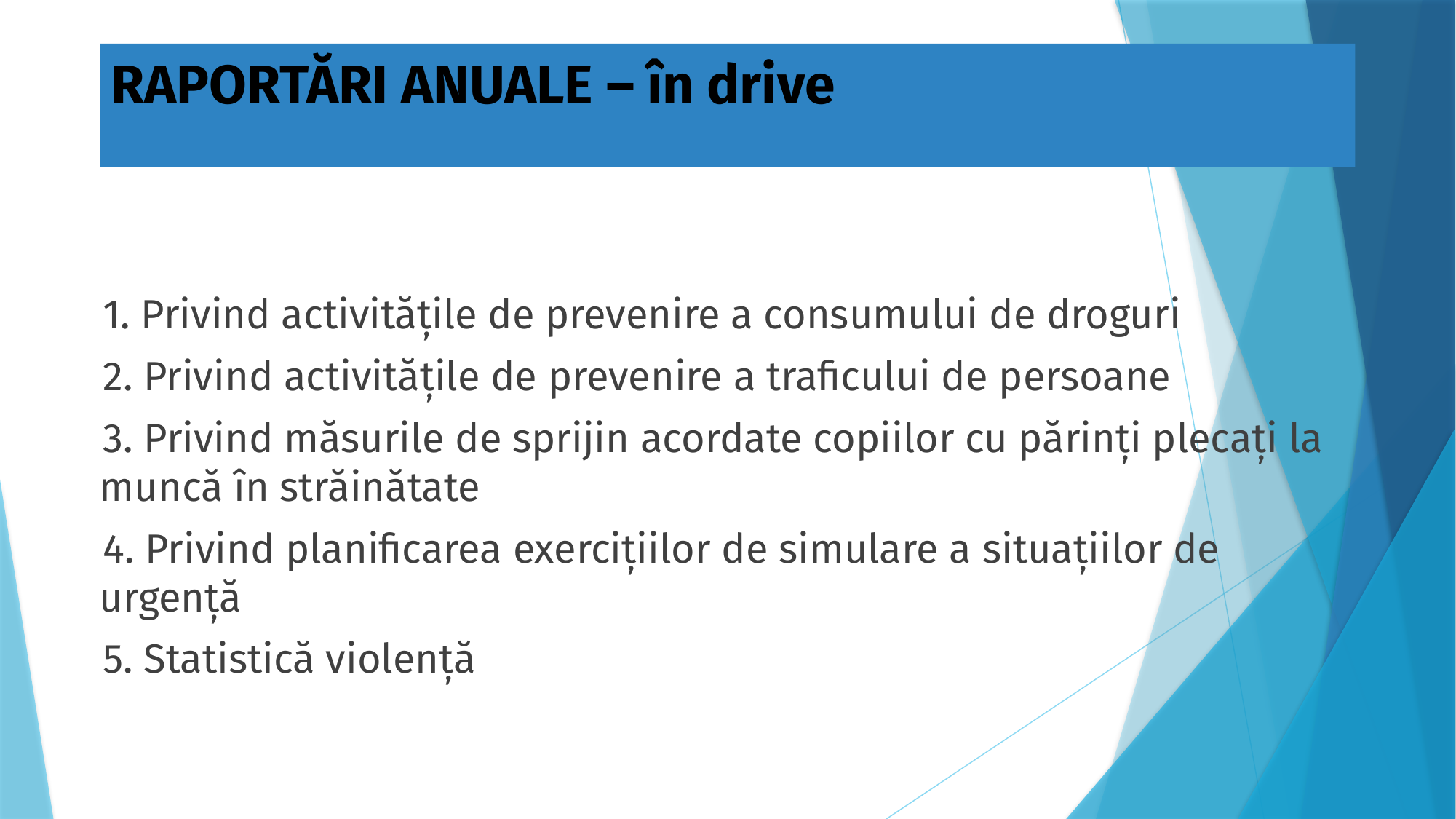

# RAPORTĂRI ANUALE – în drive
1. Privind activitățile de prevenire a consumului de droguri
2. Privind activitățile de prevenire a traficului de persoane
3. Privind măsurile de sprijin acordate copiilor cu părinți plecați la muncă în străinătate
4. Privind planificarea exercițiilor de simulare a situațiilor de urgență
5. Statistică violență